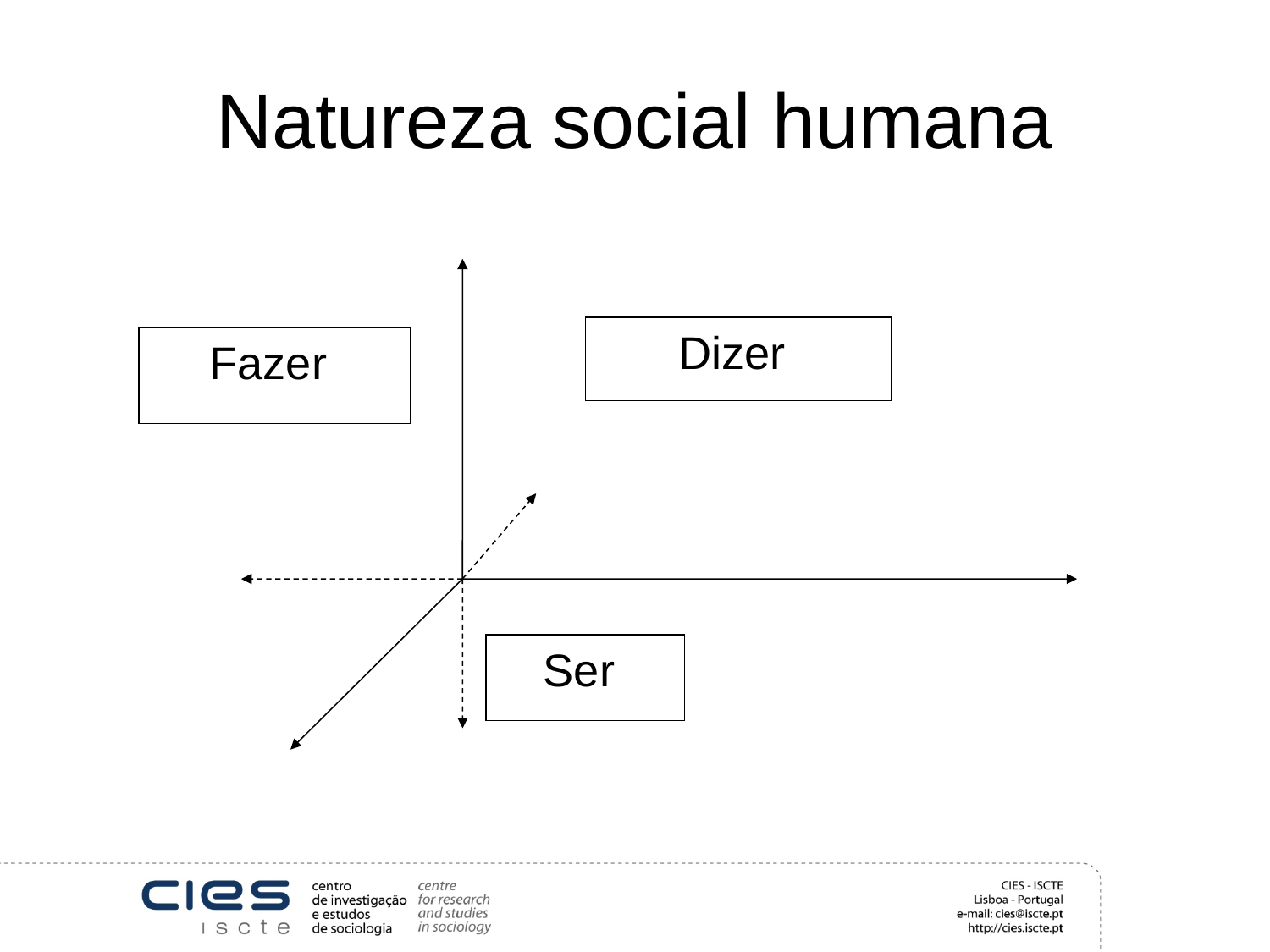

# Natureza social humana

Dizer
Fazer

Ser